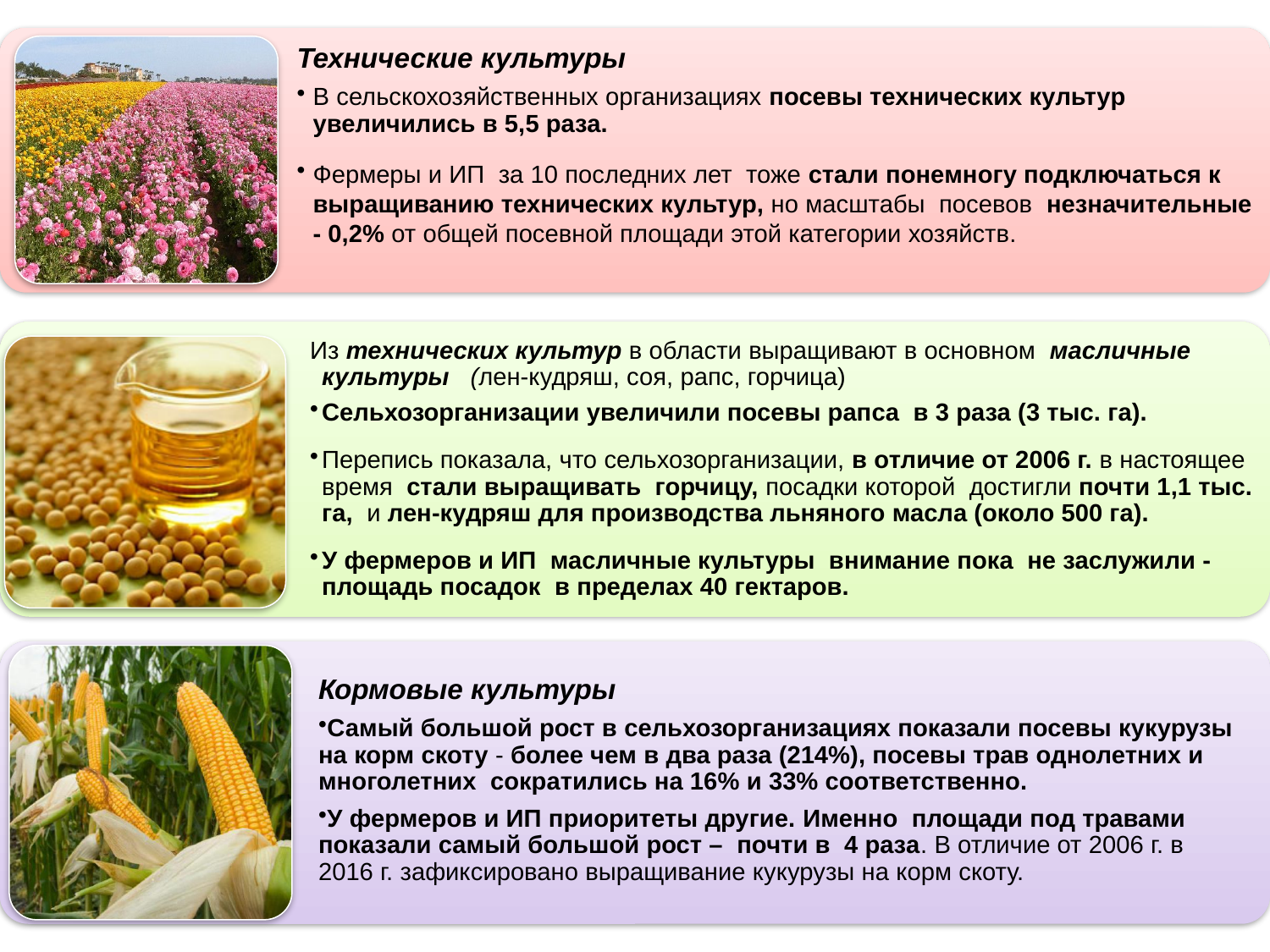

Технические культуры
В сельскохозяйственных организациях посевы технических культур увеличились в 5,5 раза.

Фермеры и ИП  за 10 последних лет  тоже стали понемногу подключаться к выращиванию технических культур, но масштабы  посевов  незначительные - 0,2% от общей посевной площади этой категории хозяйств.
Из технических культур в области выращивают в основном  масличные культуры   (лен-кудряш, соя, рапс, горчица)
Сельхозорганизации увеличили посевы рапса  в 3 раза (3 тыс. га).

Перепись показала, что сельхозорганизации, в отличие от 2006 г. в настоящее время  стали выращивать  горчицу, посадки которой  достигли почти 1,1 тыс. га,  и лен-кудряш для производства льняного масла (около 500 га).

У фермеров и ИП  масличные культуры  внимание пока  не заслужили - площадь посадок  в пределах 40 гектаров.

Кормовые культуры
Самый большой рост в сельхозорганизациях показали посевы кукурузы на корм скоту - более чем в два раза (214%), посевы трав однолетних и многолетних  сократились на 16% и 33% соответственно.
У фермеров и ИП приоритеты другие. Именно  площади под травами показали самый большой рост –  почти в  4 раза. В отличие от 2006 г. в
2016 г. зафиксировано выращивание кукурузы на корм скоту.